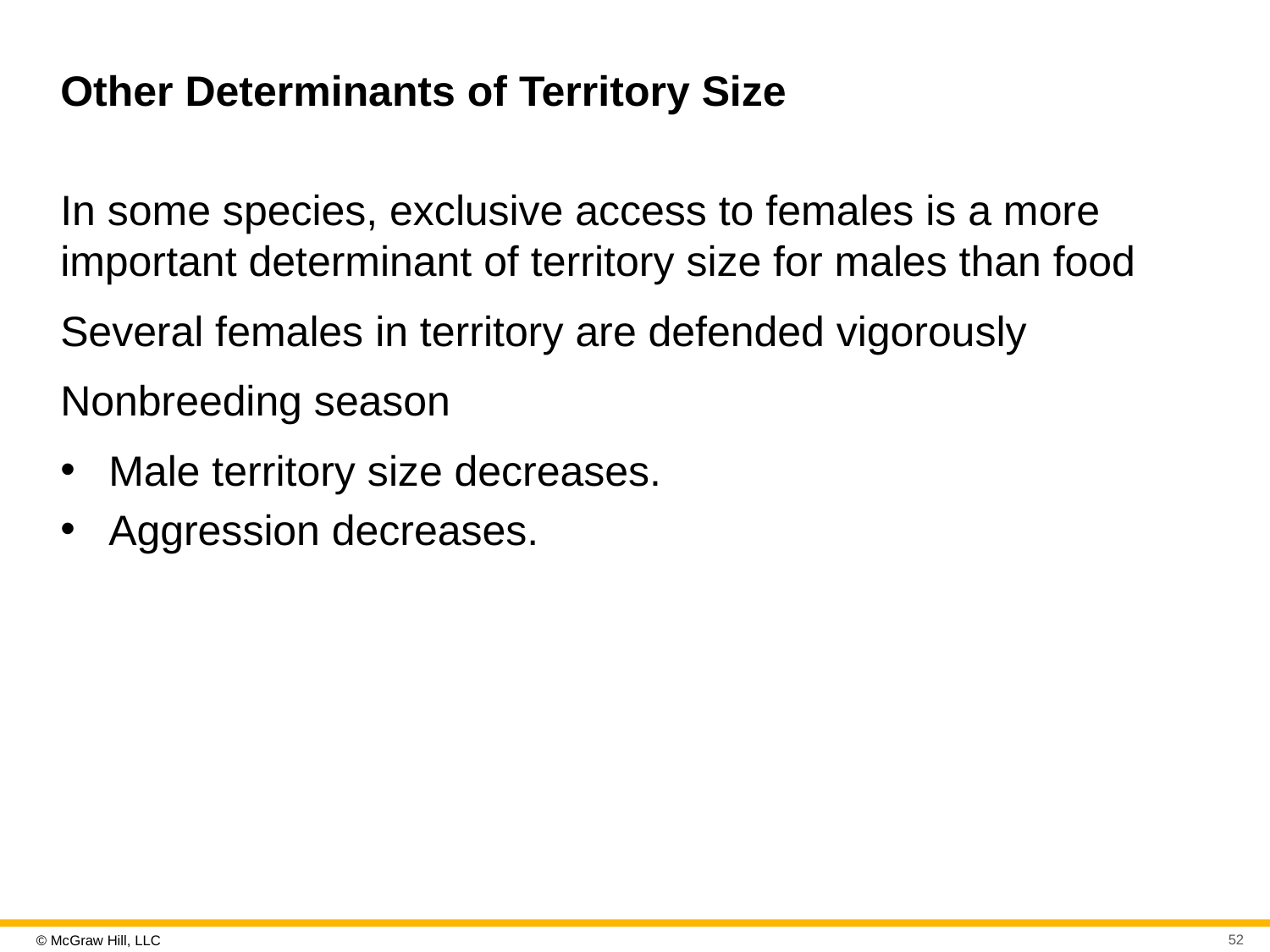

# Other Determinants of Territory Size
In some species, exclusive access to females is a more important determinant of territory size for males than food
Several females in territory are defended vigorously
Nonbreeding season
Male territory size decreases.
Aggression decreases.
52